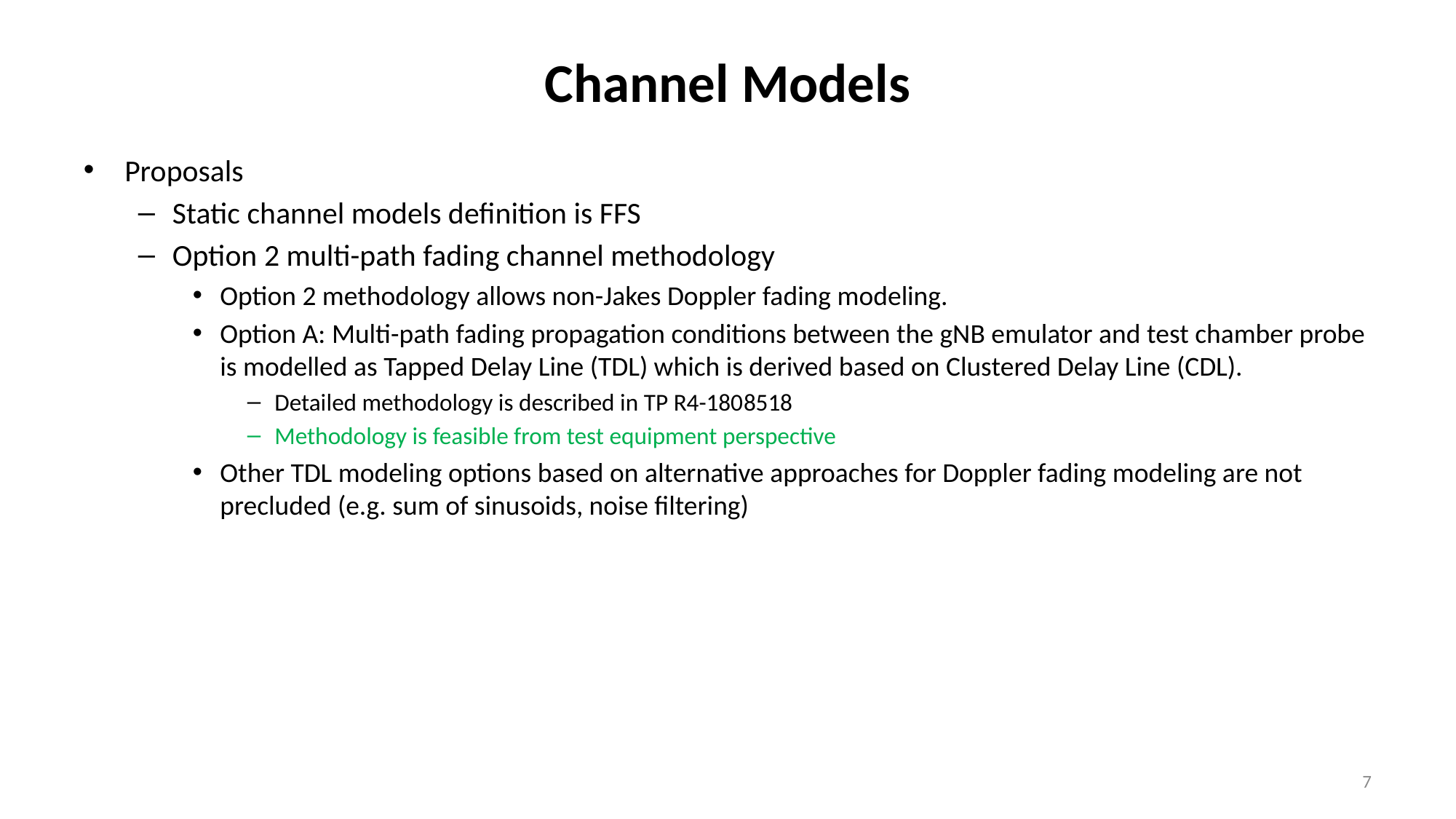

# Channel Models
Proposals
Static channel models definition is FFS
Option 2 multi-path fading channel methodology
Option 2 methodology allows non-Jakes Doppler fading modeling.
Option A: Multi-path fading propagation conditions between the gNB emulator and test chamber probe is modelled as Tapped Delay Line (TDL) which is derived based on Clustered Delay Line (CDL).
Detailed methodology is described in TP R4-1808518
Methodology is feasible from test equipment perspective
Other TDL modeling options based on alternative approaches for Doppler fading modeling are not precluded (e.g. sum of sinusoids, noise filtering)

7